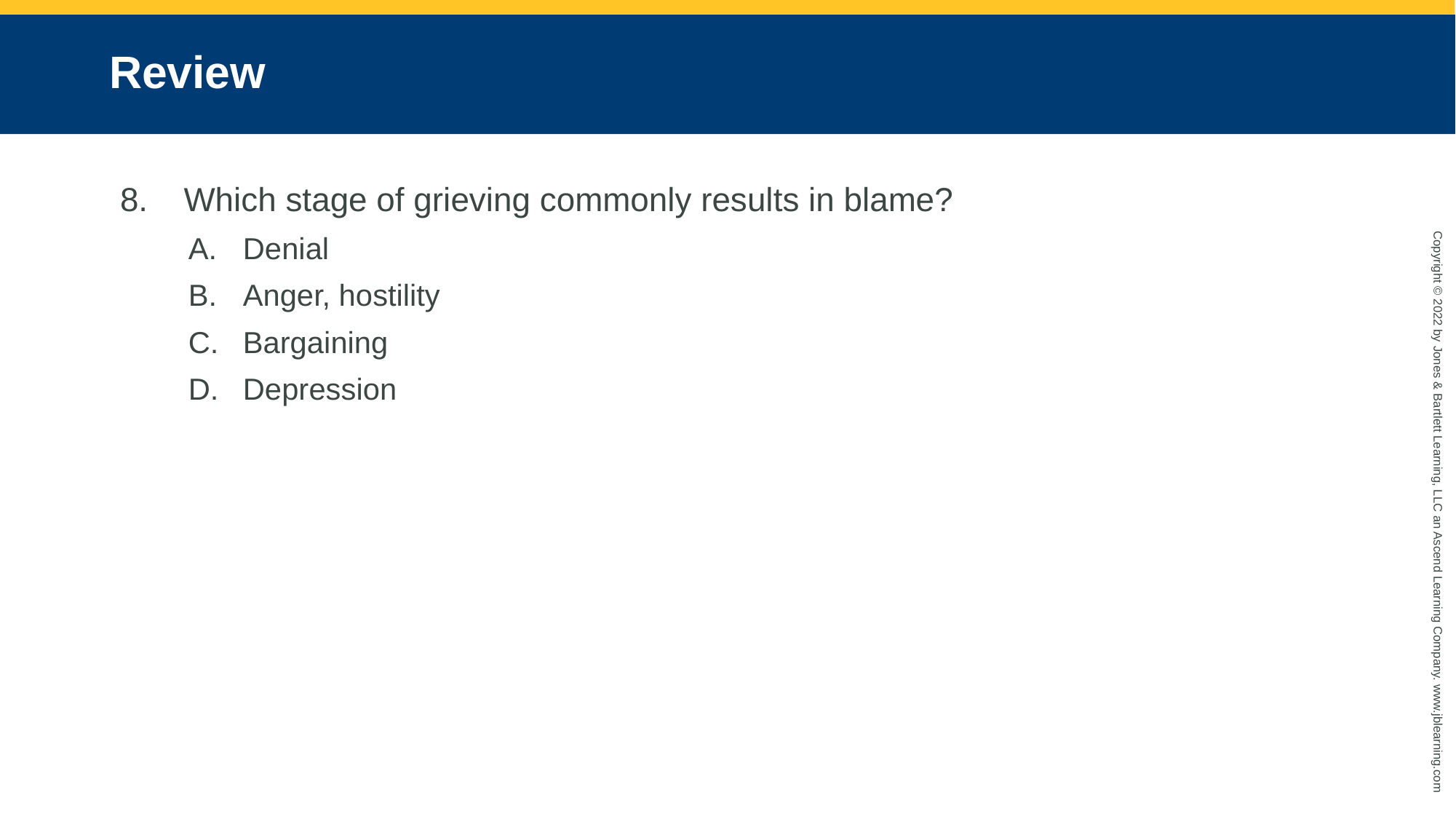

# Review
Which stage of grieving commonly results in blame?
Denial
Anger, hostility
Bargaining
Depression